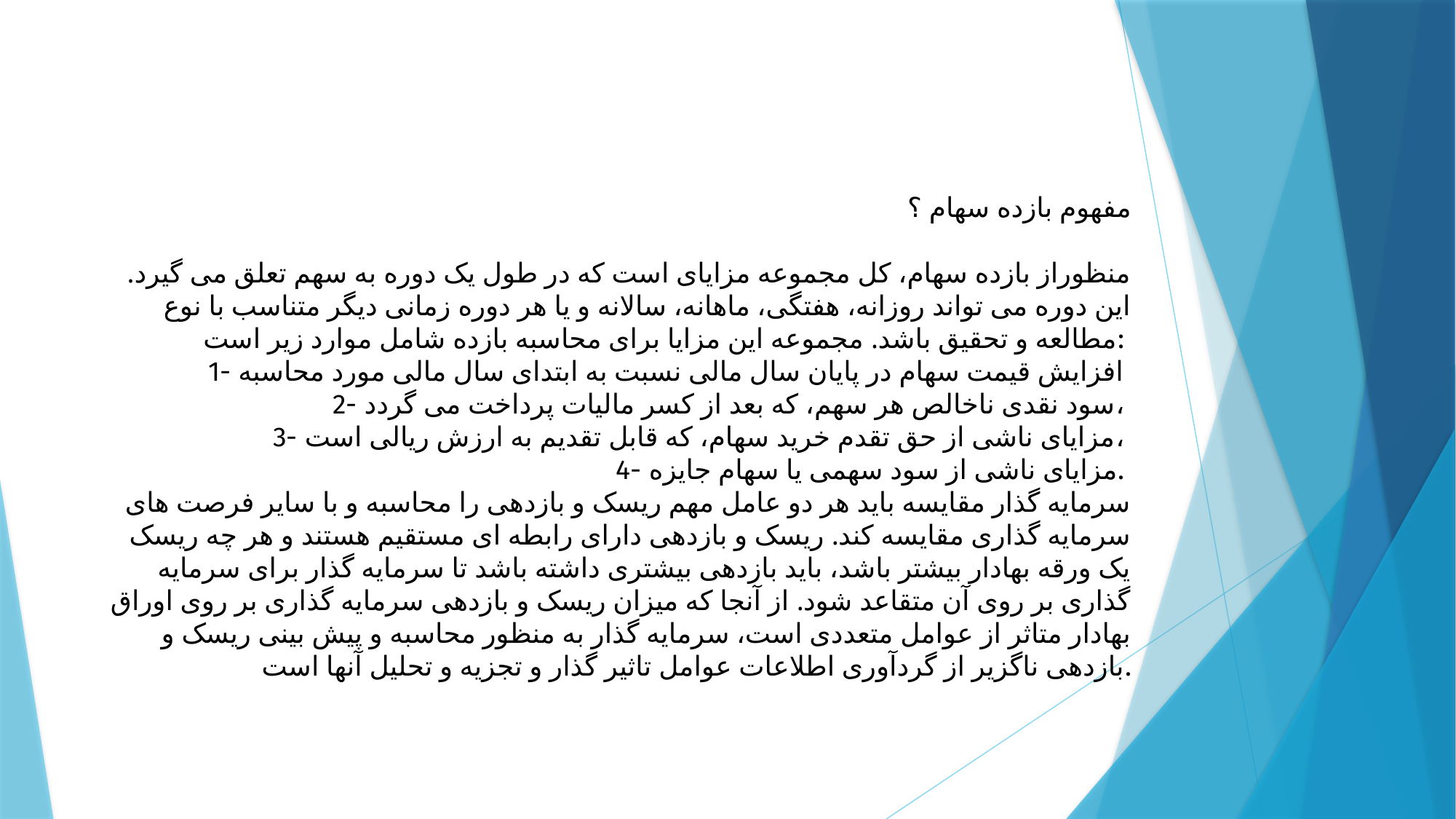

مفهوم بازده سهام ؟

منظوراز بازده سهام، کل مجموعه مزایای است که در طول یک دوره به سهم تعلق می گیرد. این دوره می تواند روزانه، هفتگی، ماهانه، سالانه و یا هر دوره زمانی دیگر متناسب با نوع مطالعه و تحقیق باشد. مجموعه این مزایا برای محاسبه بازده شامل موارد زیر است:
1- افزایش قیمت سهام در پایان سال مالی نسبت به ابتدای سال مالی مورد محاسبه
2- سود نقدی ناخالص هر سهم، که بعد از کسر مالیات پرداخت می گردد،
3- مزایای ناشی از حق تقدم خرید سهام، که قابل تقدیم به ارزش ریالی است،
4- مزایای ناشی از سود سهمی یا سهام جایزه.
سرمایه گذار مقایسه باید هر دو عامل مهم ریسک و بازدهی را محاسبه و با سایر فرصت های سرمایه گذاری مقایسه کند. ریسک و بازدهی دارای رابطه ای مستقیم هستند و هر چه ریسک یک ورقه بهادار بیشتر باشد، باید بازدهی بیشتری داشته باشد تا سرمایه گذار برای سرمایه گذاری بر روی آن متقاعد شود. از آنجا که میزان ریسک و بازدهی سرمایه گذاری بر روی اوراق بهادار متاثر از عوامل متعددی است، سرمایه گذار به منظور محاسبه و پیش بینی ریسک و بازدهی ناگزیر از گردآوری اطلاعات عوامل تاثیر گذار و تجزیه و تحلیل آنها است.